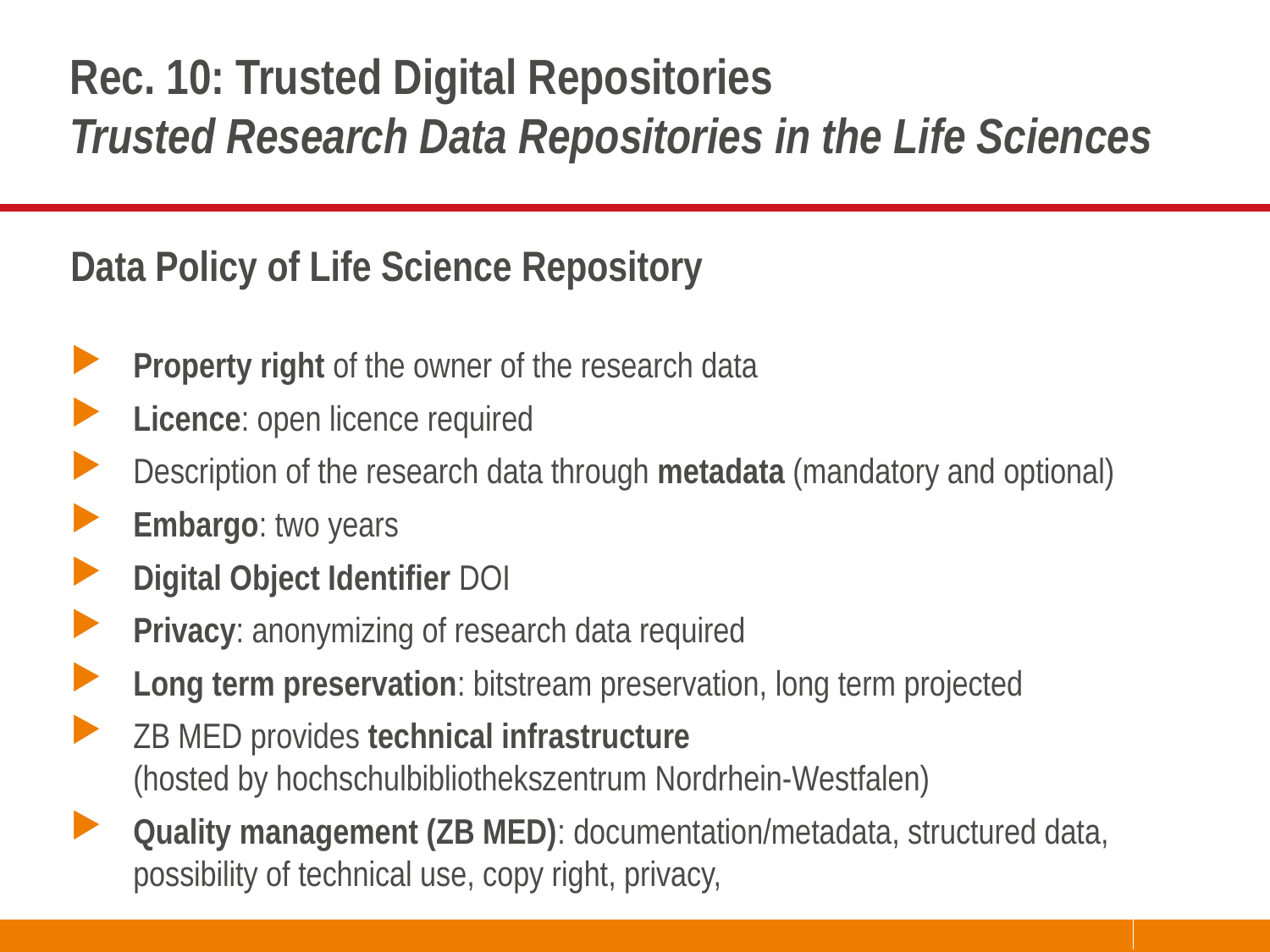

# Rec. 10: Trusted Digital Repositories Trusted Research Data Repositories in the Life Sciences
Data Policy of Life Science Repository
Property right of the owner of the research data
Licence: open licence required
Description of the research data through metadata (mandatory and optional)
Embargo: two years
Digital Object Identifier DOI
Privacy: anonymizing of research data required
Long term preservation: bitstream preservation, long term projected
ZB MED provides technical infrastructure
(hosted by hochschulbibliothekszentrum Nordrhein-Westfalen)
Quality management (ZB MED): documentation/metadata, structured data, possibility of technical use, copy right, privacy,